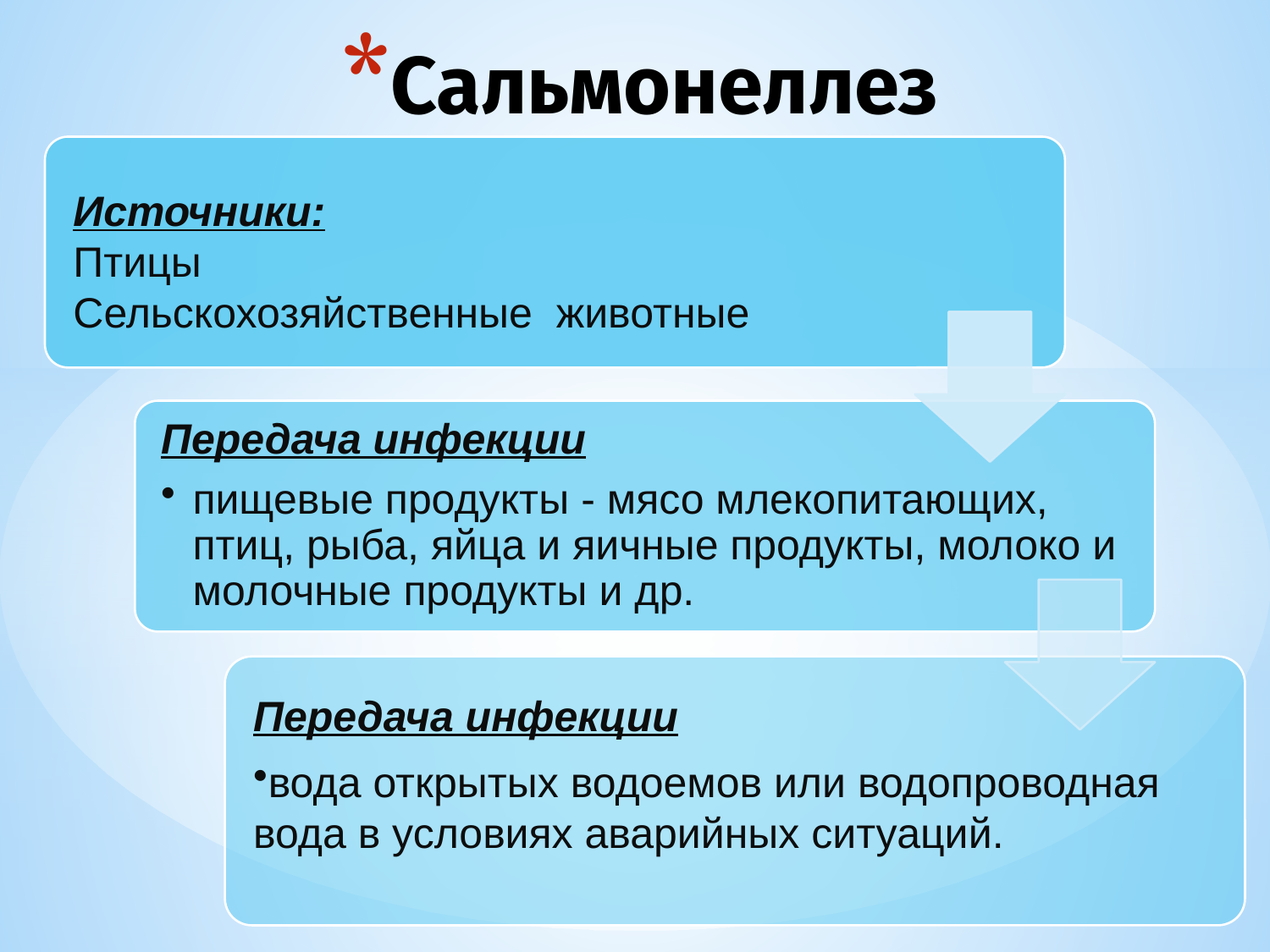

# Сальмонеллез

Источники:
Птицы                                    Сельскохозяйственные  животные

Передача инфекции
пищевые продукты - мясо млекопитающих, птиц, рыба, яйца и яичные продукты, молоко и молочные продукты и др.
Передача инфекции
вода открытых водоемов или водопроводная вода в условиях аварийных ситуаций.